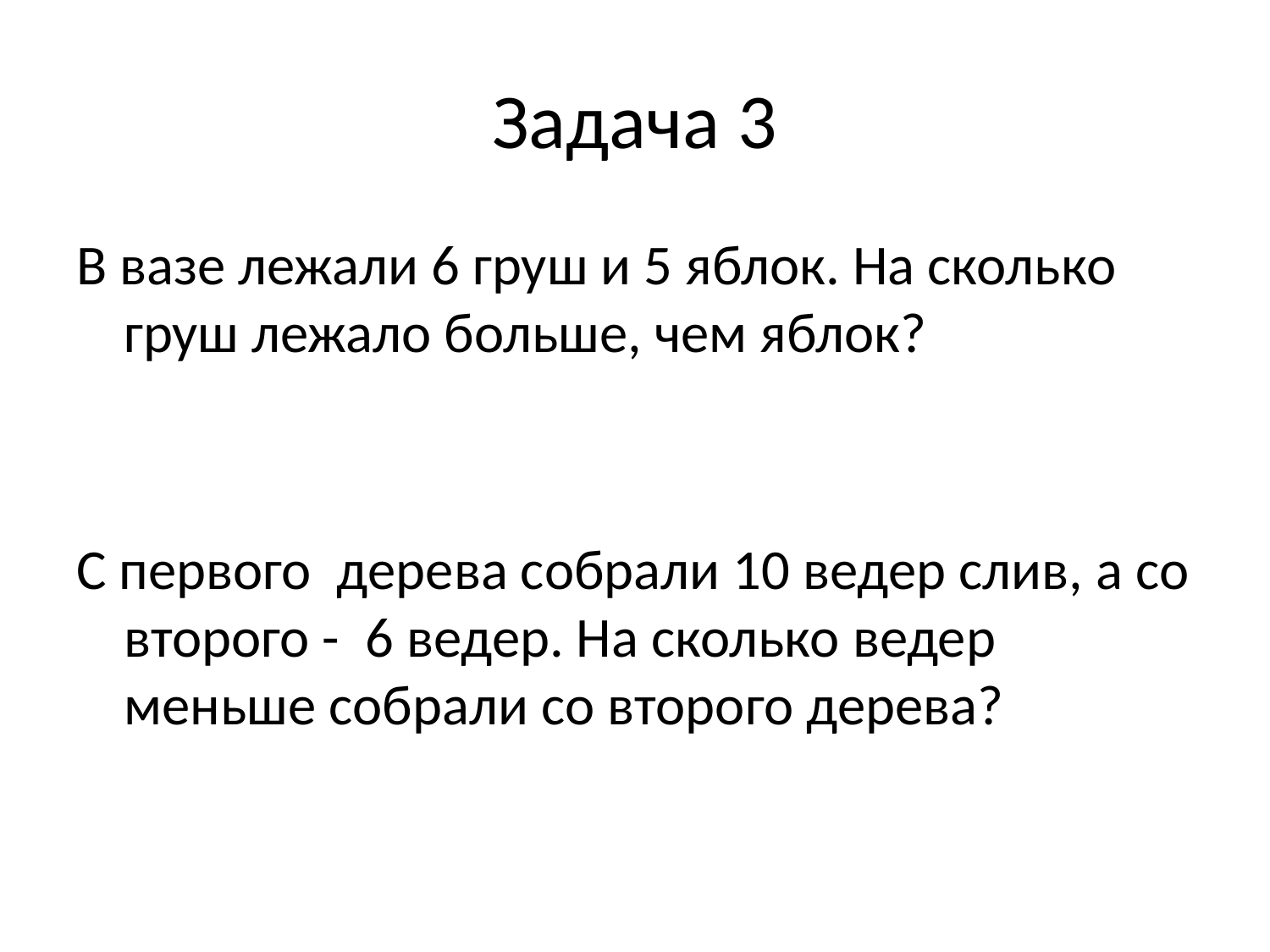

# Задача 3
В вазе лежали 6 груш и 5 яблок. На сколько груш лежало больше, чем яблок?

С первого  дерева собрали 10 ведер слив, а со второго -  6 ведер. На сколько ведер меньше собрали со второго дерева?